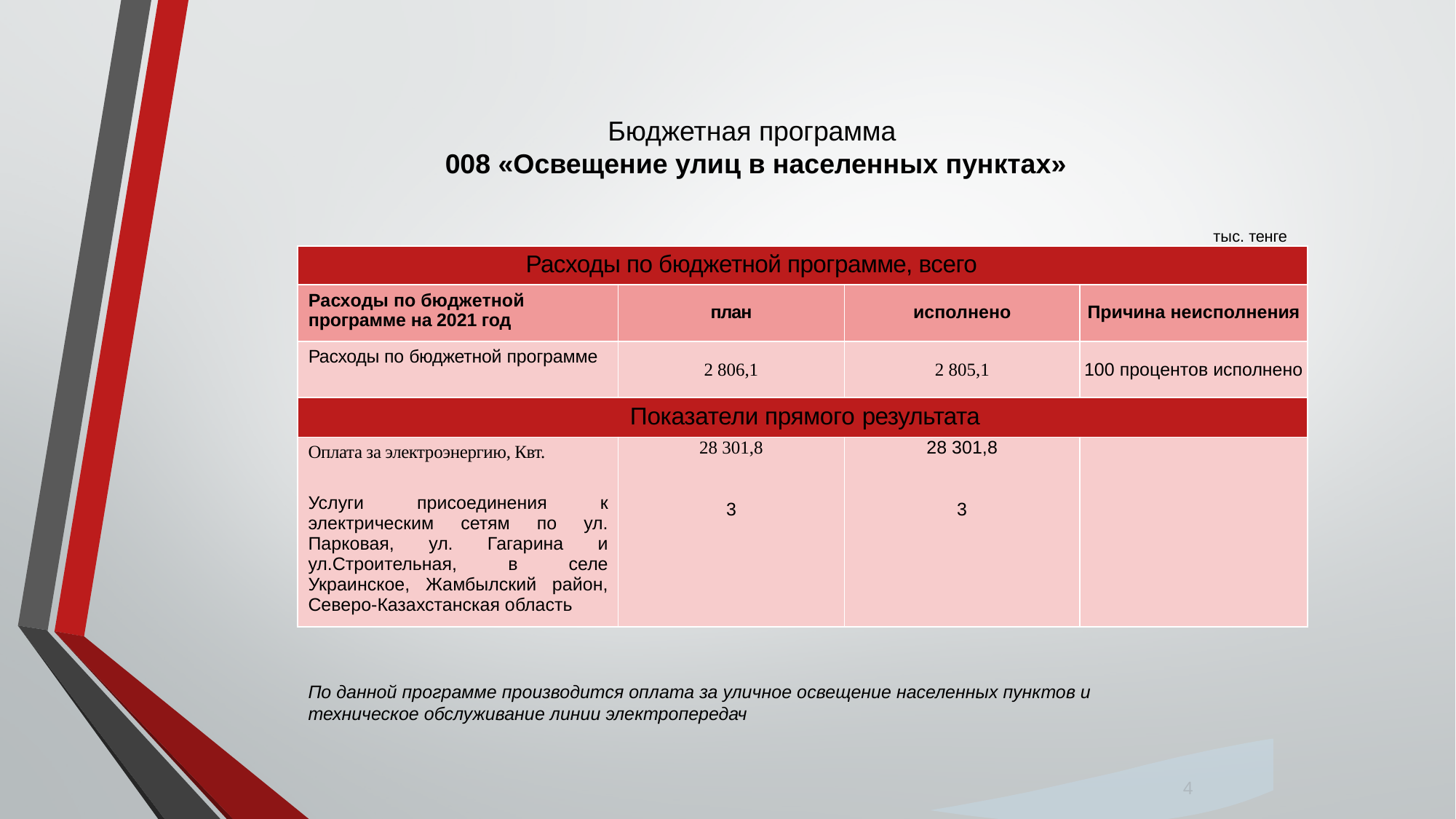

# Бюджетная программа 008 «Освещение улиц в населенных пунктах»
тыс. тенге
| Расходы по бюджетной программе, всего |  |  |  |
| --- | --- | --- | --- |
| Расходы по бюджетной программе на 2021 год | план | исполнено | Причина неисполнения |
| Расходы по бюджетной программе | 2 806,1 | 2 805,1 | 100 процентов исполнено |
| Показатели прямого результата |  |  |  |
| Оплата за электроэнергию, Квт. Услуги присоединения к электрическим сетям по ул. Парковая, ул. Гагарина и ул.Строительная, в селе Украинское, Жамбылский район, Северо-Казахстанская область | 28 301,8 3 | 28 301,8 3 |  |
По данной программе производится оплата за уличное освещение населенных пунктов и техническое обслуживание линии электропередач

        4